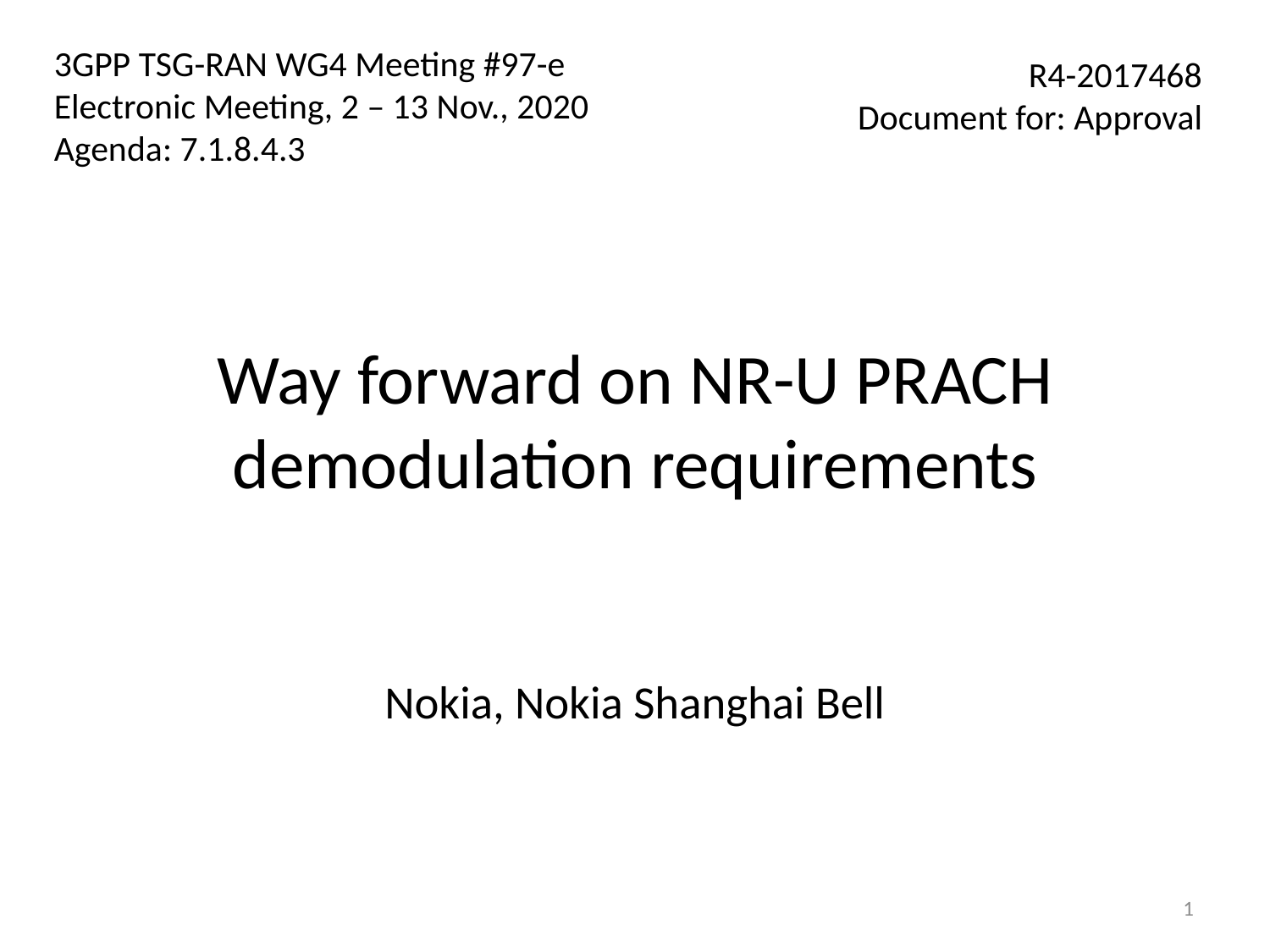

3GPP TSG-RAN WG4 Meeting #97-e
Electronic Meeting, 2 – 13 Nov., 2020
Agenda: 7.1.8.4.3
R4-2017468
Document for: Approval
# Way forward on NR-U PRACH demodulation requirements
Nokia, Nokia Shanghai Bell
1